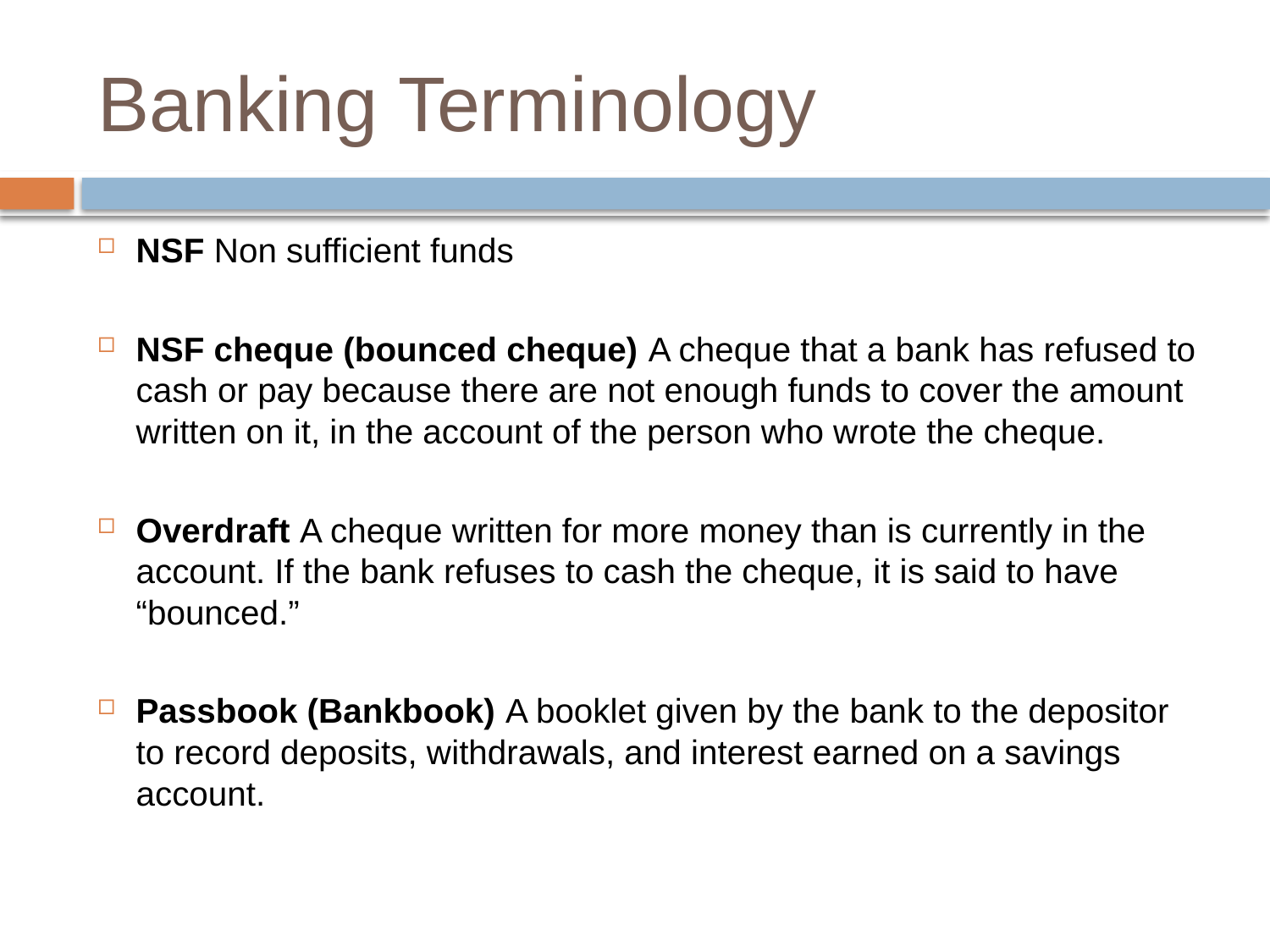

# Banking Terminology
NSF Non sufficient funds

NSF cheque (bounced cheque) A cheque that a bank has refused to cash or pay because there are not enough funds to cover the amount written on it, in the account of the person who wrote the cheque.

Overdraft A cheque written for more money than is currently in the account. If the bank refuses to cash the cheque, it is said to have “bounced.”

Passbook (Bankbook) A booklet given by the bank to the depositor to record deposits, withdrawals, and interest earned on a savings account.